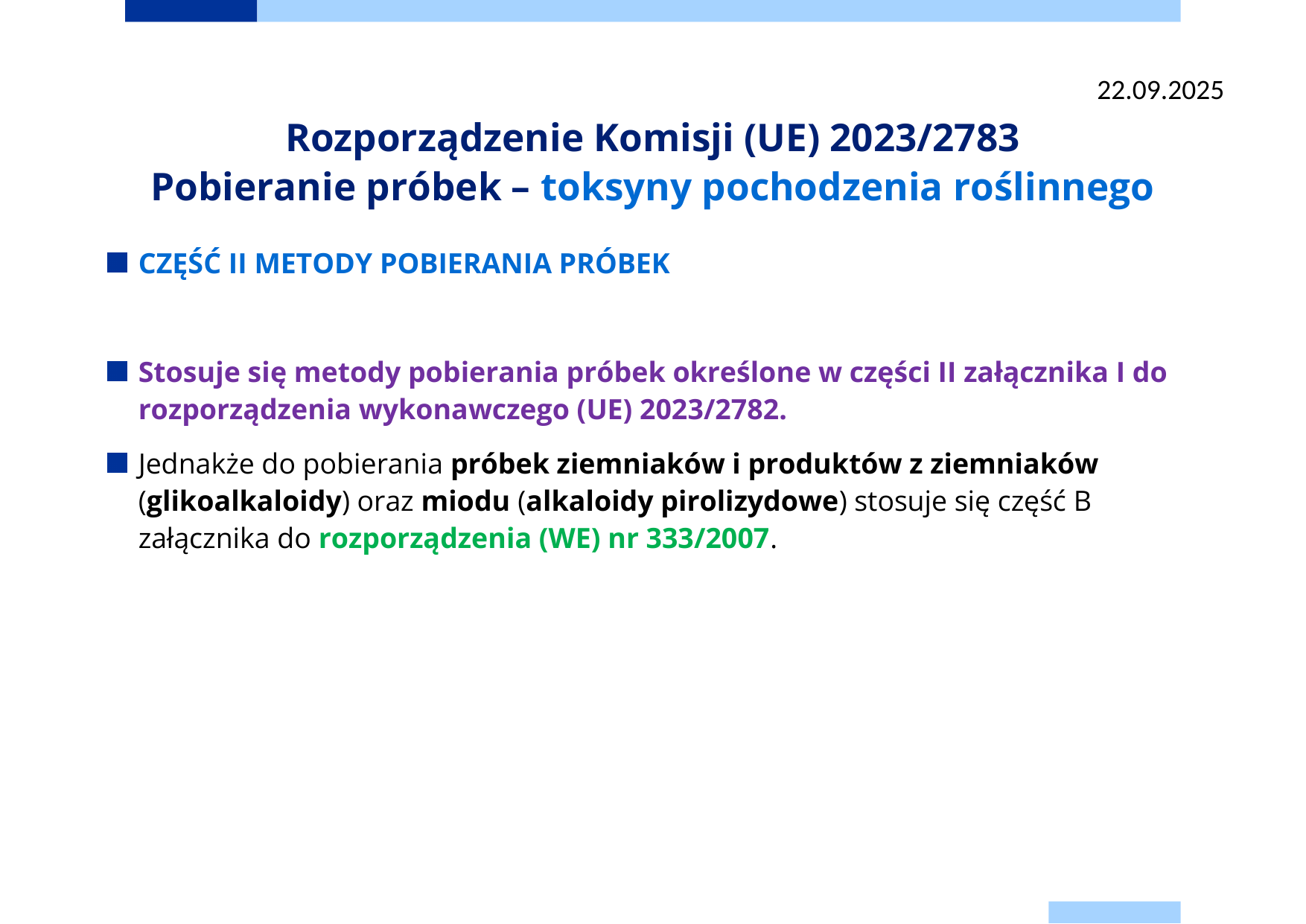

22.09.2025
# Rozporządzenie Komisji (UE) 2023/2783 Pobieranie próbek – toksyny pochodzenia roślinnego
CZĘŚĆ II METODY POBIERANIA PRÓBEK

Stosuje się metody pobierania próbek określone w części II załącznika I do rozporządzenia wykonawczego (UE) 2023/2782.
Jednakże do pobierania próbek ziemniaków i produktów z ziemniaków (glikoalkaloidy) oraz miodu (alkaloidy pirolizydowe) stosuje się część B załącznika do rozporządzenia (WE) nr 333/2007.